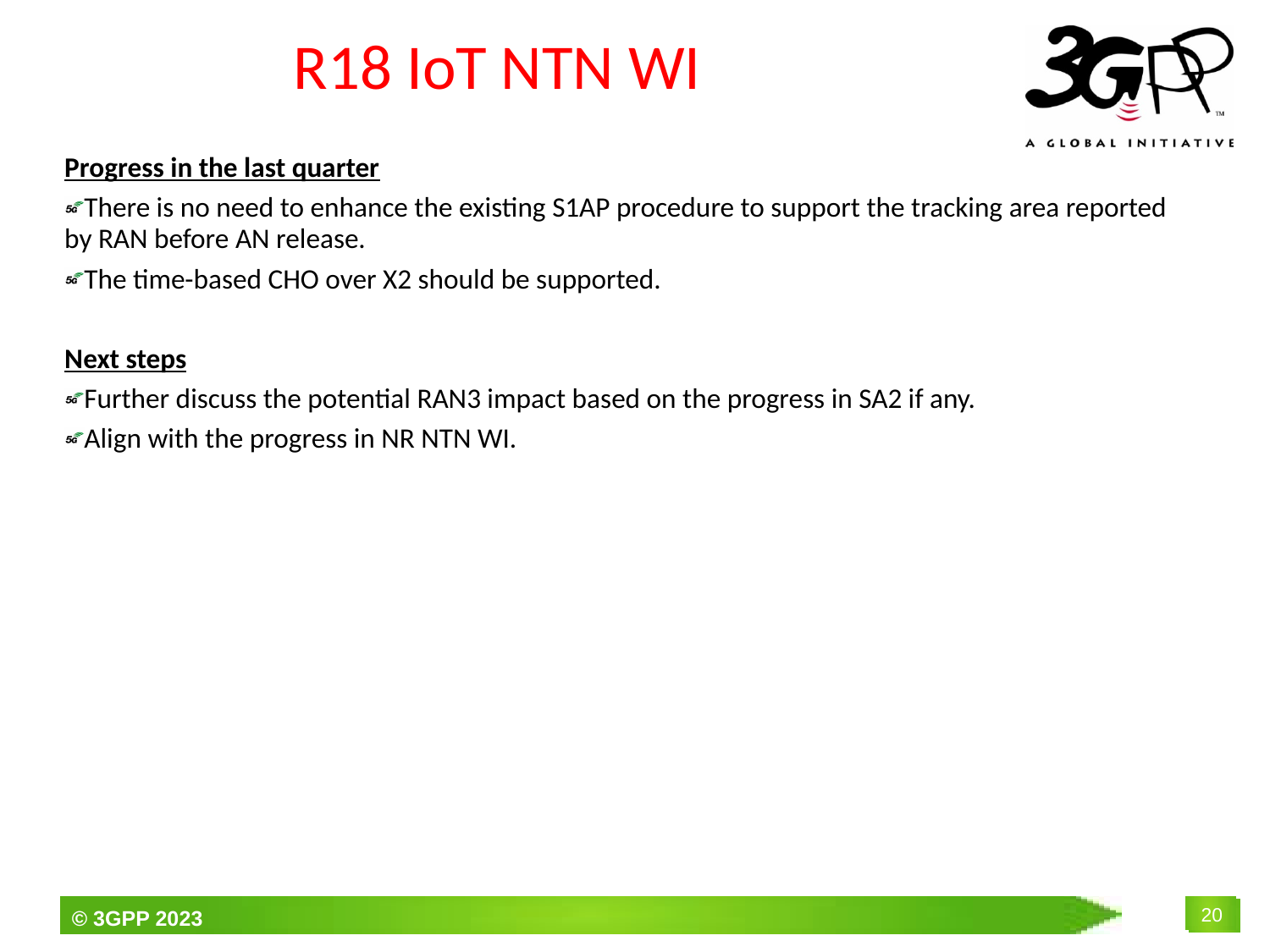

# R18 IoT NTN WI
Progress in the last quarter
There is no need to enhance the existing S1AP procedure to support the tracking area reported  by RAN before AN release.
The time-based CHO over X2 should be supported.

Next steps
Further discuss the potential RAN3 impact based on the progress in SA2 if any.
Align with the progress in NR NTN WI.

20